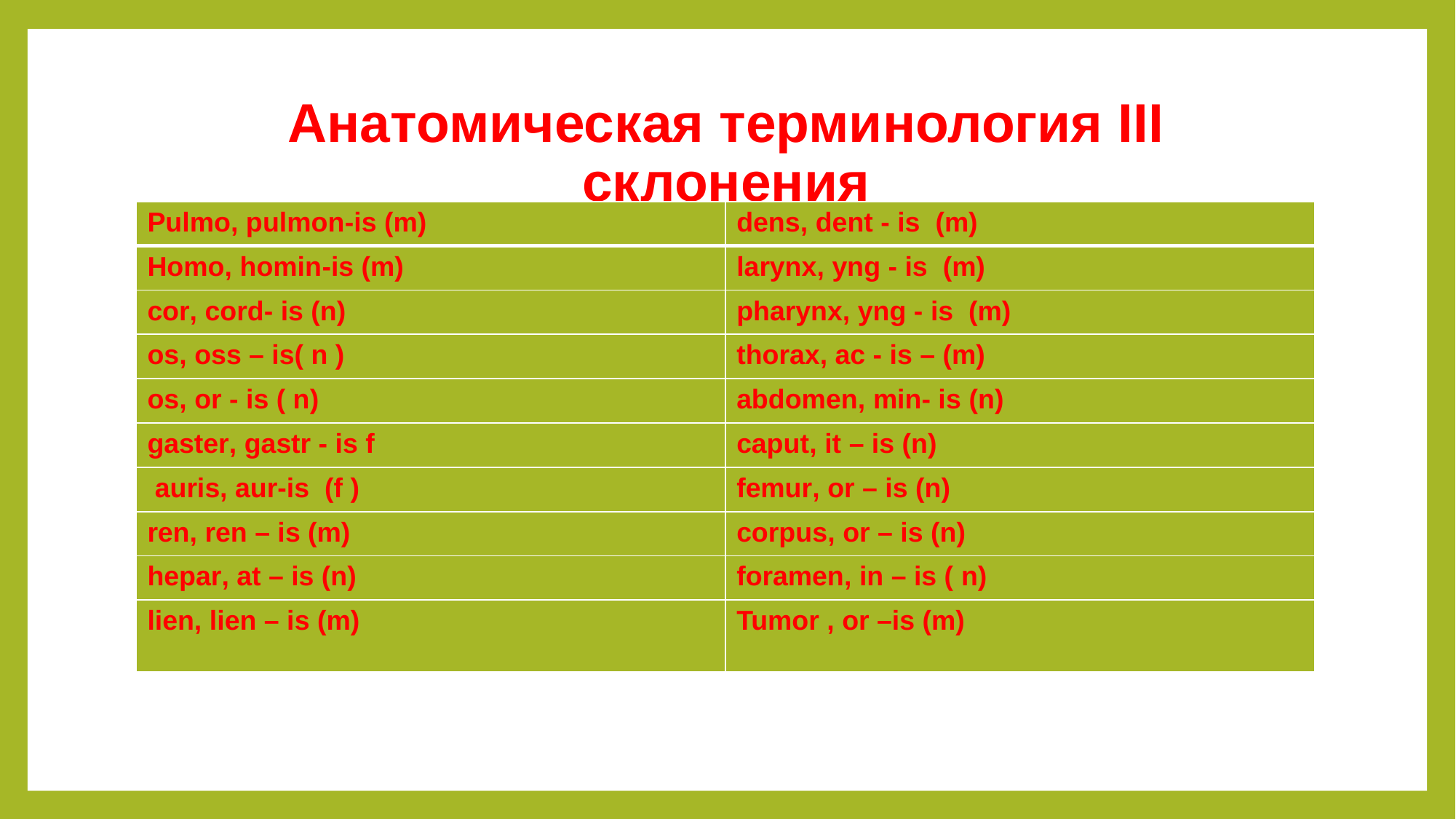

# Анатомическая терминология III склонения
| Pulmo, pulmon-is (m) | dens, dent - is (m) |
| --- | --- |
| Homo, homin-is (m) | larynx, yng - is (m) |
| cor, cord- is (n) | pharynx, yng - is (m) |
| os, oss – is( n ) | thorax, ac - is – (m) |
| os, or - is ( n) | abdomen, min- is (n) |
| gaster, gastr - is f | caput, it – is (n) |
| auris, aur-is (f ) | femur, or – is (n) |
| ren, ren – is (m) | corpus, or – is (n) |
| hepar, at – is (n) | foramen, in – is ( n) |
| lien, lien – is (m) | Tumor , or –is (m) |